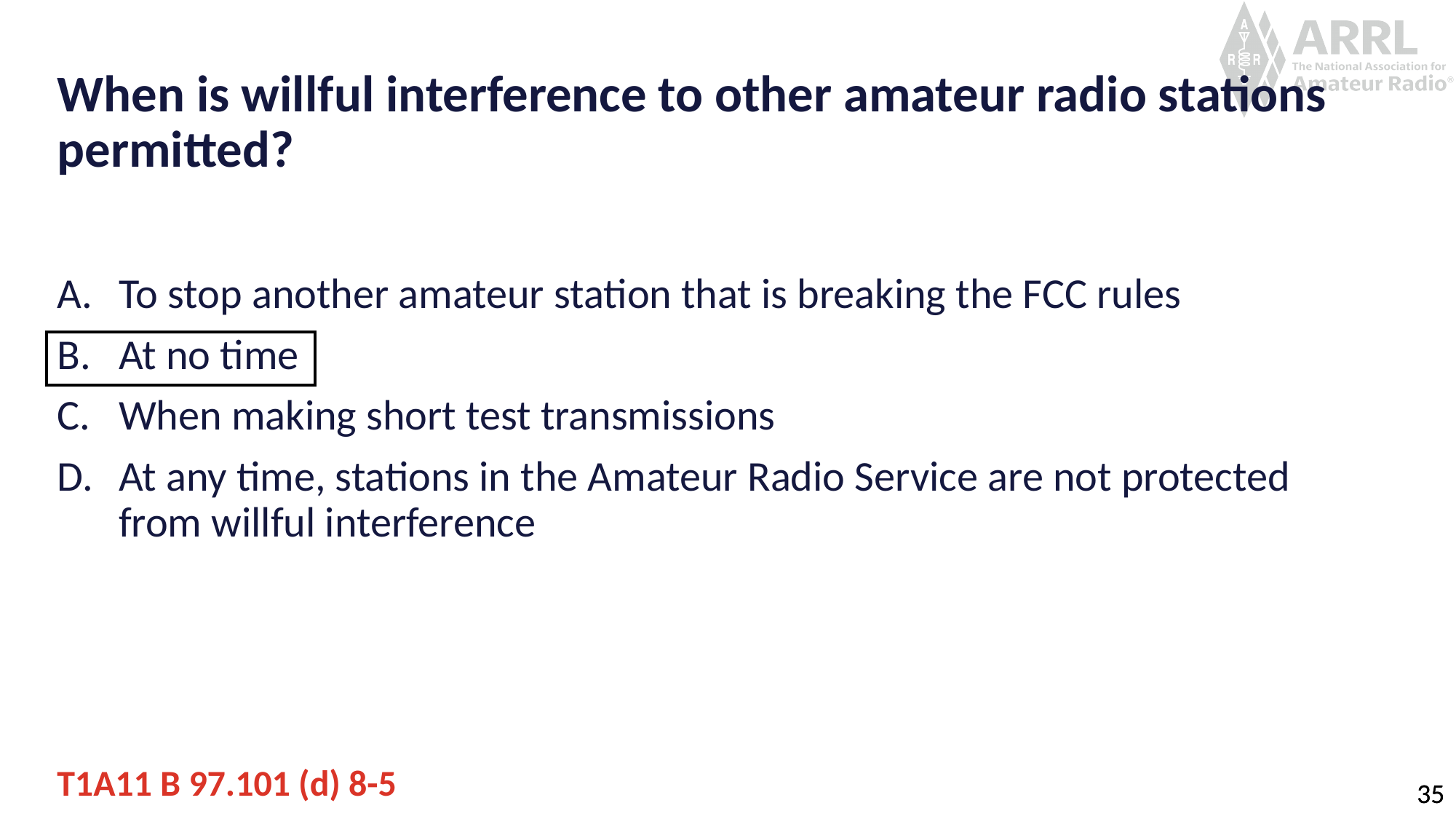

# When is willful interference to other amateur radio stations permitted?
To stop another amateur station that is breaking the FCC rules
At no time
When making short test transmissions
At any time, stations in the Amateur Radio Service are not protected from willful interference

T1A11 B 97.101 (d) 8-5